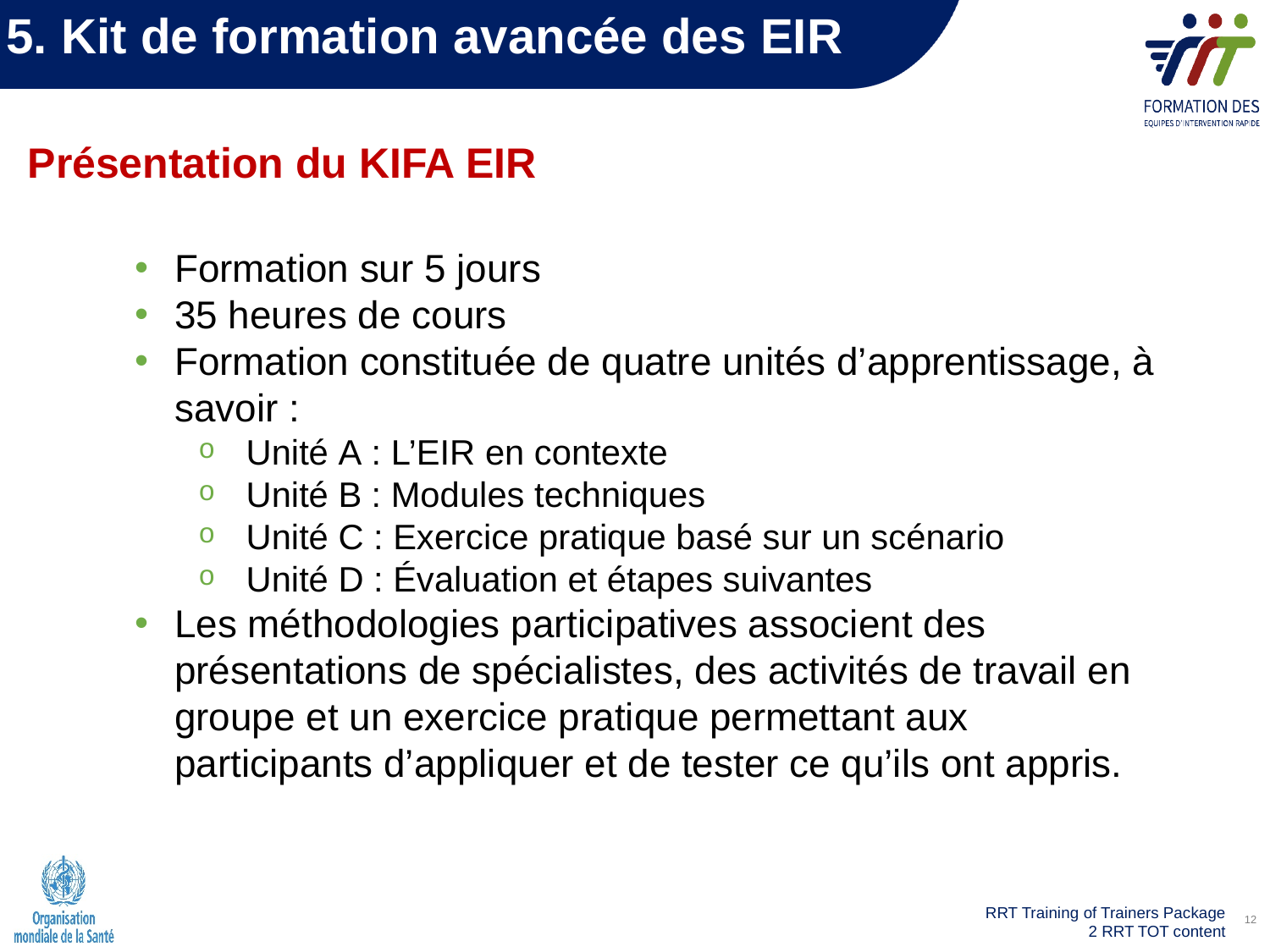

5. Kit de formation avancée des EIR
Présentation du KIFA EIR
Formation sur 5 jours
35 heures de cours
Formation constituée de quatre unités d’apprentissage, à savoir :
Unité A : L’EIR en contexte
Unité B : Modules techniques
Unité C : Exercice pratique basé sur un scénario
Unité D : Évaluation et étapes suivantes
Les méthodologies participatives associent des présentations de spécialistes, des activités de travail en groupe et un exercice pratique permettant aux participants d’appliquer et de tester ce qu’ils ont appris.